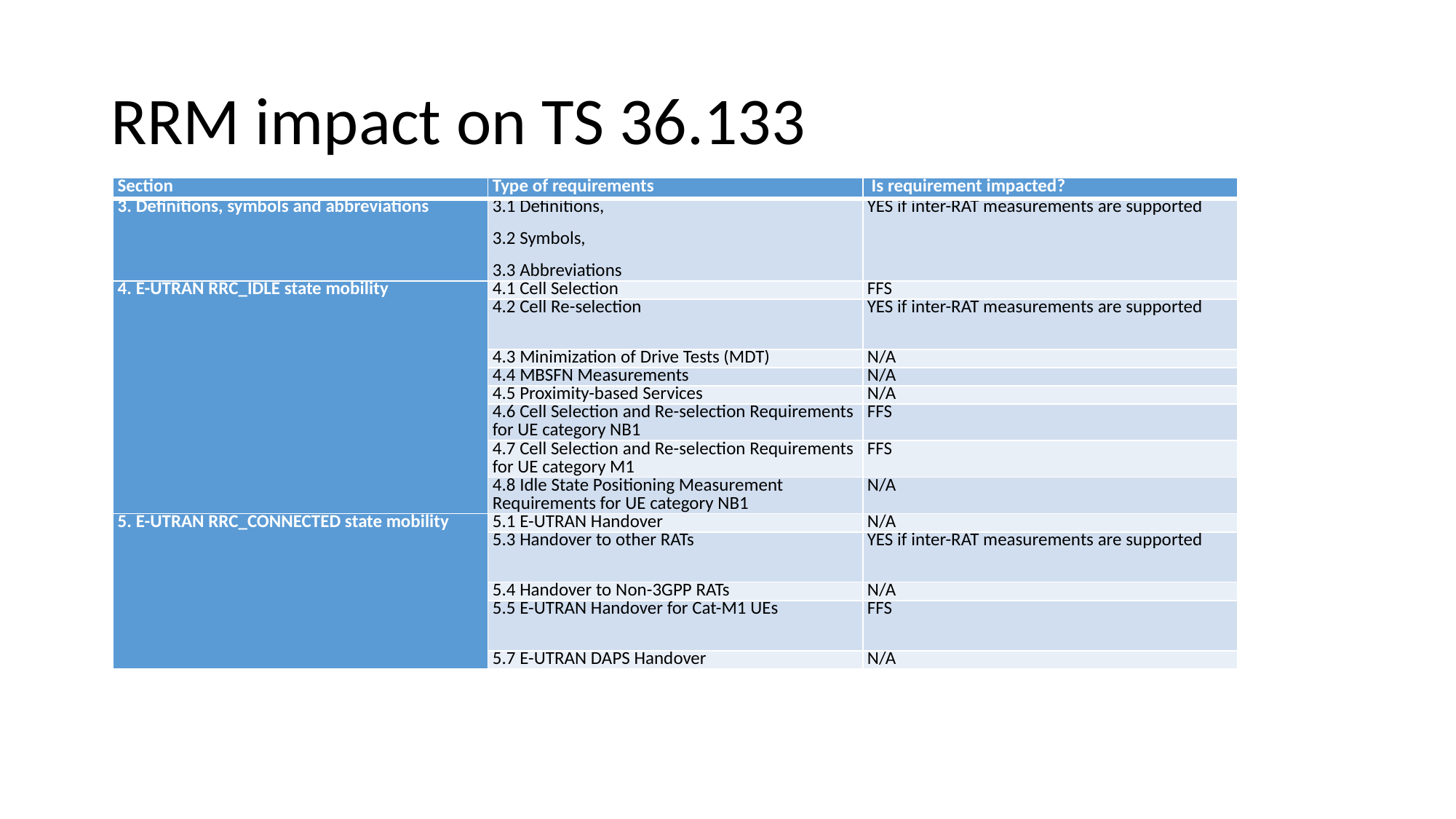

# RRM impact on TS 36.133
| Section | Type of requirements | Is requirement impacted? |
| --- | --- | --- |
| 3. Definitions, symbols and abbreviations | 3.1 Definitions, 3.2 Symbols, 3.3 Abbreviations | YES if inter-RAT measurements are supported |
| 4. E-UTRAN RRC\_IDLE state mobility | 4.1 Cell Selection | FFS |
|  | 4.2 Cell Re-selection | YES if inter-RAT measurements are supported |
|  | 4.3 Minimization of Drive Tests (MDT) | N/A |
|  | 4.4 MBSFN Measurements | N/A |
|  | 4.5 Proximity-based Services | N/A |
|  | 4.6 Cell Selection and Re-selection Requirements for UE category NB1 | FFS |
|  | 4.7 Cell Selection and Re-selection Requirements for UE category M1 | FFS |
|  | 4.8 Idle State Positioning Measurement Requirements for UE category NB1 | N/A |
| 5. E-UTRAN RRC\_CONNECTED state mobility | 5.1 E-UTRAN Handover | N/A |
|  | 5.3 Handover to other RATs | YES if inter-RAT measurements are supported |
|  | 5.4 Handover to Non-3GPP RATs | N/A |
|  | 5.5 E-UTRAN Handover for Cat-M1 UEs | FFS |
|  | 5.7 E-UTRAN DAPS Handover | N/A |